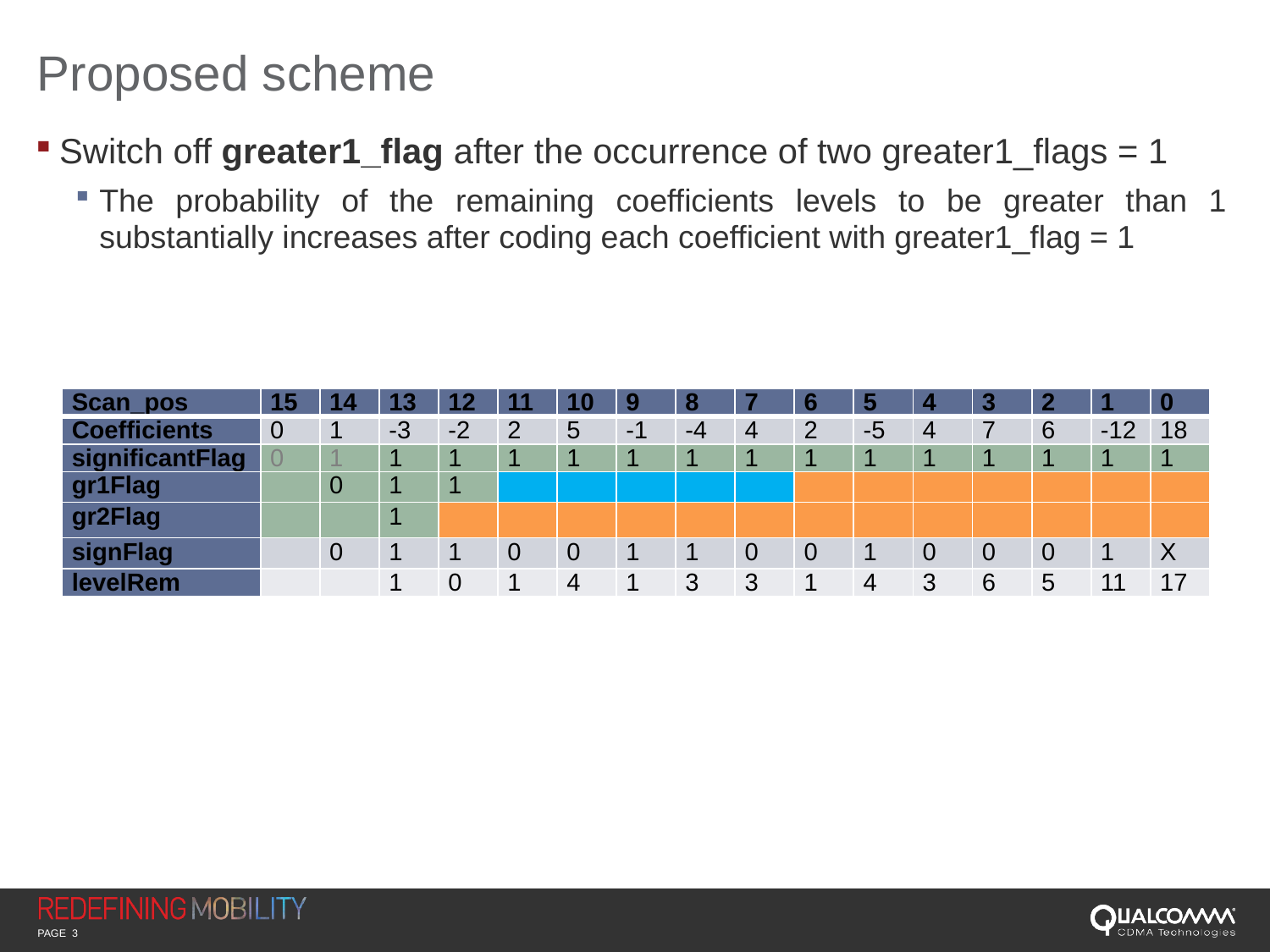

# Proposed scheme
Switch off greater1_flag after the occurrence of two greater1_flags = 1
The probability of the remaining coefficients levels to be greater than 1 substantially increases after coding each coefficient with greater1_flag = 1
| Scan\_pos | 15 | 14 | 13 | 12 | 11 | 10 | 9 | 8 | 7 | 6 | 5 | 4 | 3 | 2 | 1 | 0 |
| --- | --- | --- | --- | --- | --- | --- | --- | --- | --- | --- | --- | --- | --- | --- | --- | --- |
| Coefficients | 0 | 1 | -3 | -2 | 2 | 5 | -1 | -4 | 4 | 2 | -5 | 4 | 7 | 6 | -12 | 18 |
| significantFlag | 0 | 1 | 1 | 1 | 1 | 1 | 1 | 1 | 1 | 1 | 1 | 1 | 1 | 1 | 1 | 1 |
| gr1Flag |  | 0 | 1 | 1 |  |  |  |  |  |  |  |  |  |  |  |  |
| gr2Flag |  |  | 1 |  |  |  |  |  |  |  |  |  |  |  |  |  |
| signFlag |  | 0 | 1 | 1 | 0 | 0 | 1 | 1 | 0 | 0 | 1 | 0 | 0 | 0 | 1 | X |
| levelRem |  |  | 1 | 0 | 1 | 4 | 1 | 3 | 3 | 1 | 4 | 3 | 6 | 5 | 11 | 17 |